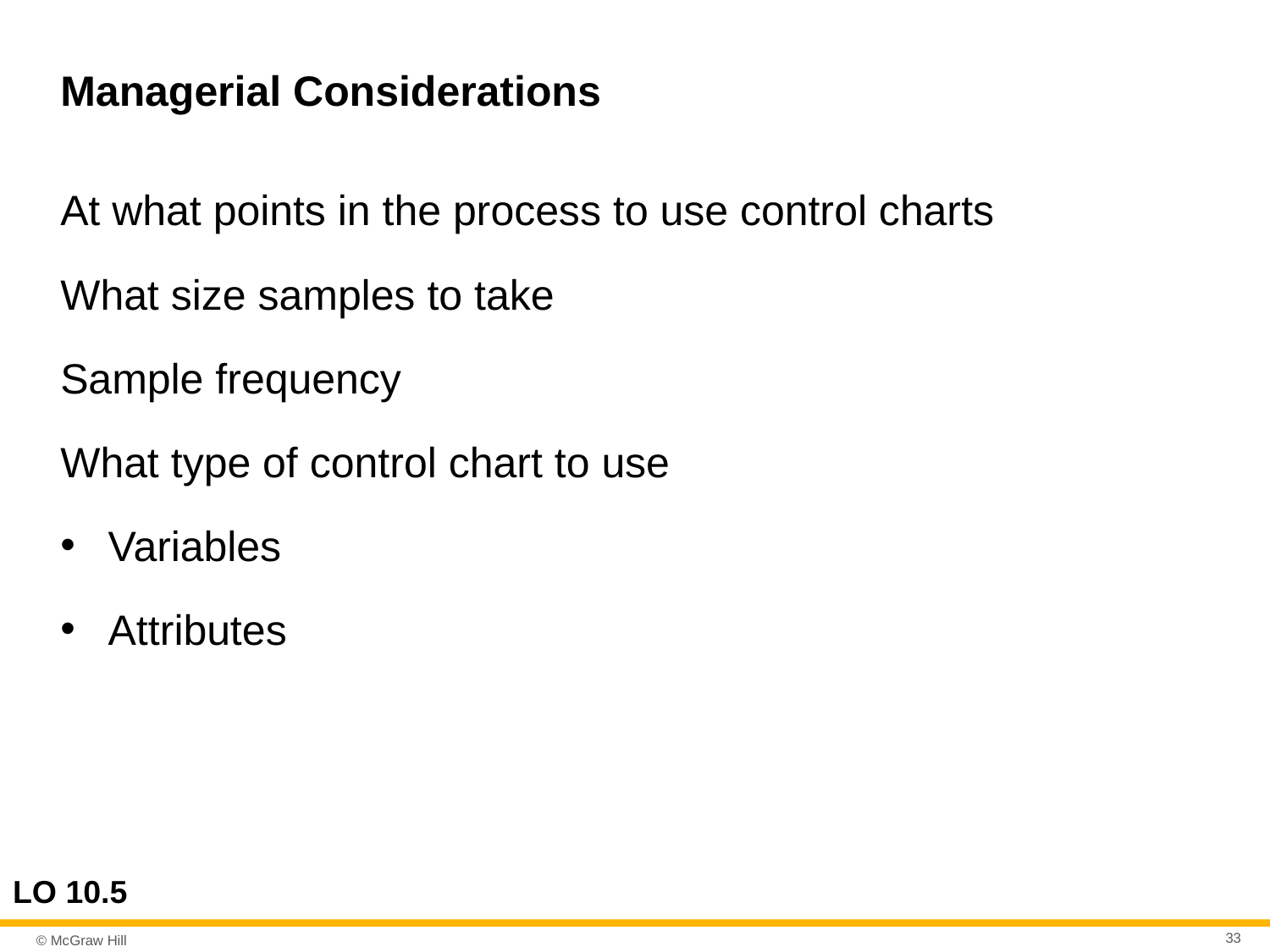

# Managerial Considerations
At what points in the process to use control charts
What size samples to take
Sample frequency
What type of control chart to use
Variables
Attributes
LO 10.5